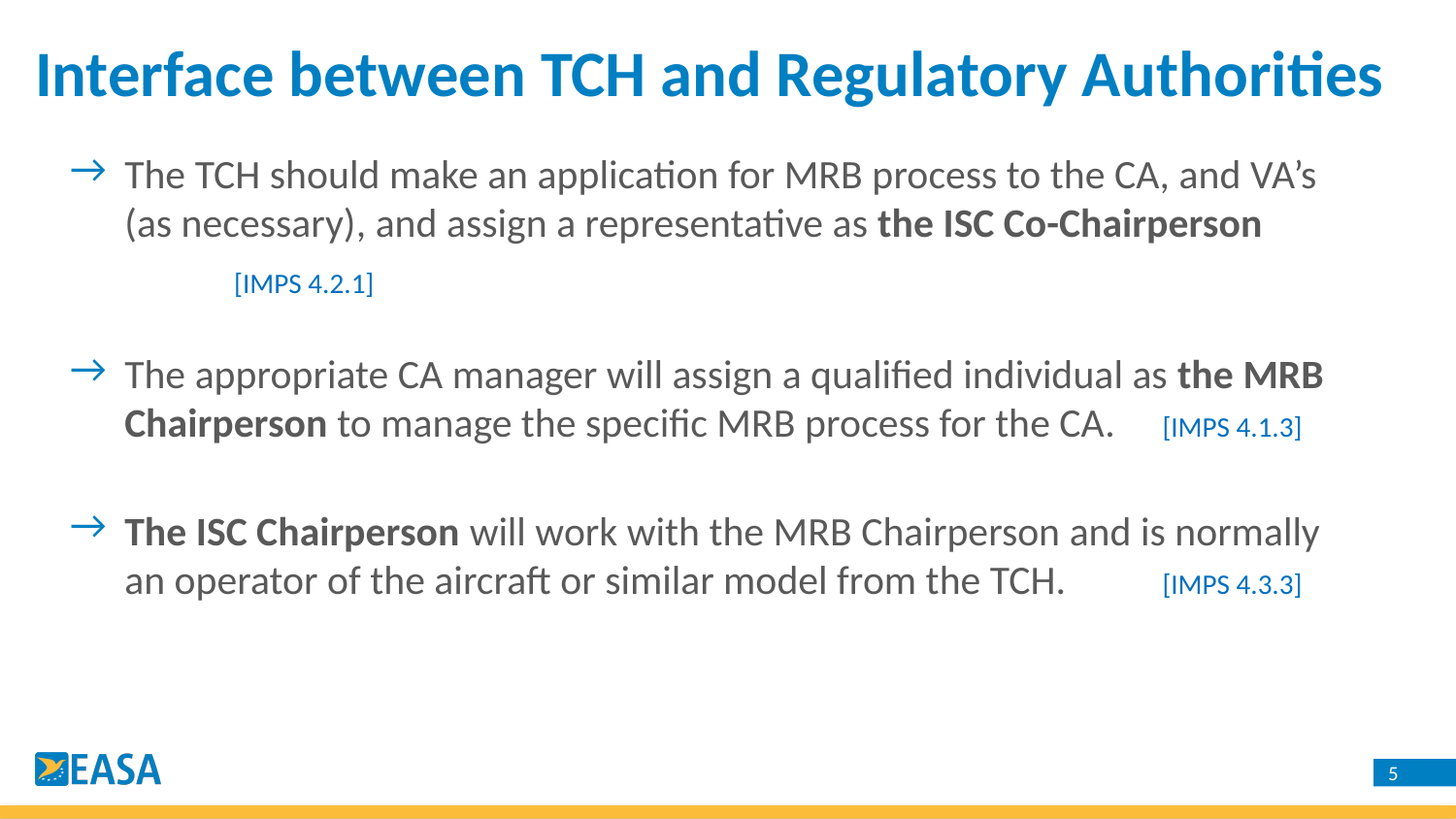

# Interface between TCH and Regulatory Authorities
The TCH should make an application for MRB process to the CA, and VA’s (as necessary), and assign a representative as the ISC Co-Chairperson
	  [IMPS 4.2.1]
The appropriate CA manager will assign a qualified individual as the MRB Chairperson to manage the specific MRB process for the CA.	  [IMPS 4.1.3]
The ISC Chairperson will work with the MRB Chairperson and is normally an operator of the aircraft or similar model from the TCH.	  [IMPS 4.3.3]